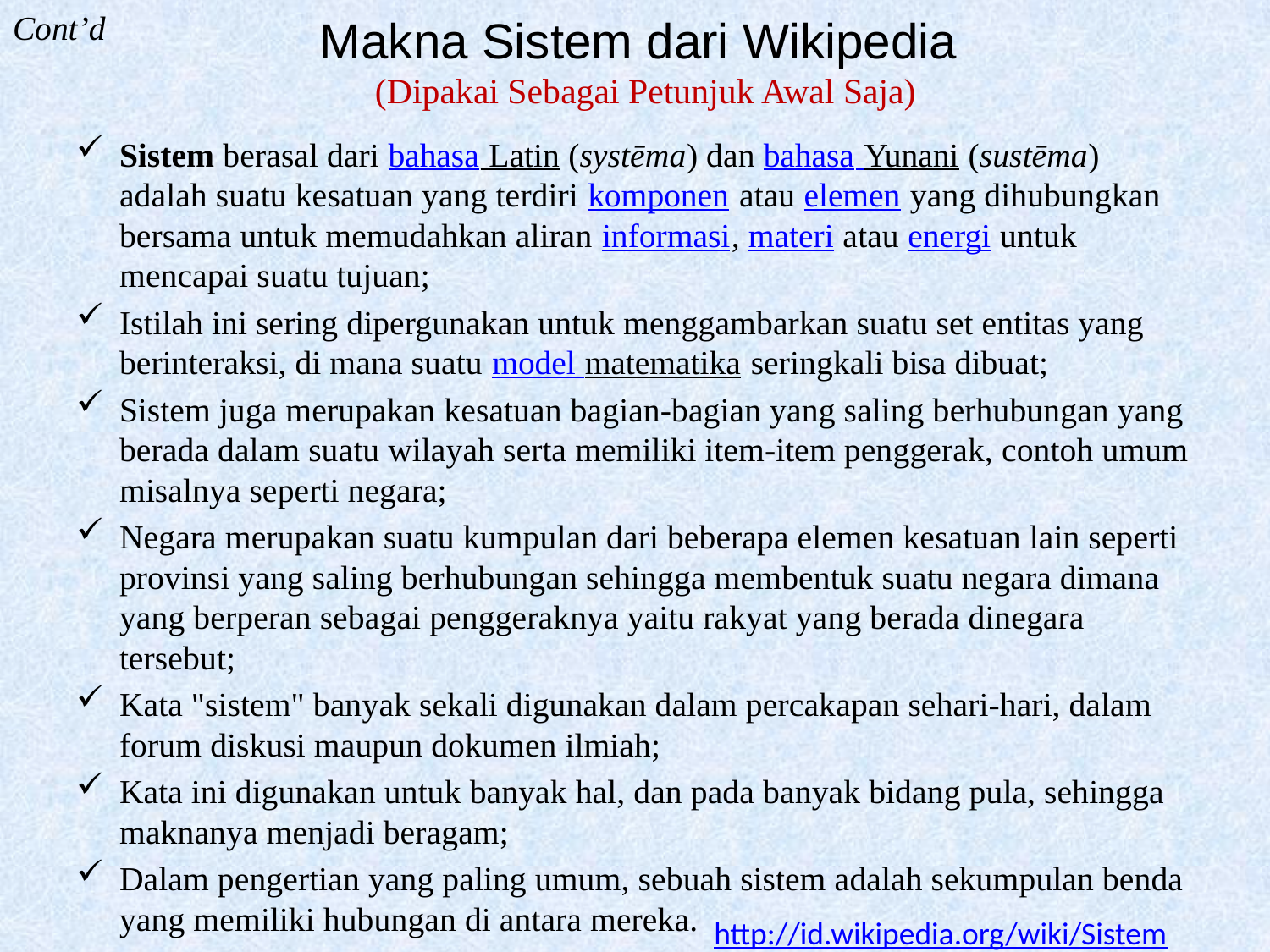

Cont’d
# Makna Sistem dari Wikipedia (Dipakai Sebagai Petunjuk Awal Saja)
Sistem berasal dari bahasa Latin (systēma) dan bahasa Yunani (sustēma) adalah suatu kesatuan yang terdiri komponen atau elemen yang dihubungkan bersama untuk memudahkan aliran informasi, materi atau energi untuk mencapai suatu tujuan;
Istilah ini sering dipergunakan untuk menggambarkan suatu set entitas yang berinteraksi, di mana suatu model matematika seringkali bisa dibuat;
Sistem juga merupakan kesatuan bagian-bagian yang saling berhubungan yang berada dalam suatu wilayah serta memiliki item-item penggerak, contoh umum misalnya seperti negara;
Negara merupakan suatu kumpulan dari beberapa elemen kesatuan lain seperti provinsi yang saling berhubungan sehingga membentuk suatu negara dimana yang berperan sebagai penggeraknya yaitu rakyat yang berada dinegara tersebut;
Kata "sistem" banyak sekali digunakan dalam percakapan sehari-hari, dalam forum diskusi maupun dokumen ilmiah;
Kata ini digunakan untuk banyak hal, dan pada banyak bidang pula, sehingga maknanya menjadi beragam;
Dalam pengertian yang paling umum, sebuah sistem adalah sekumpulan benda yang memiliki hubungan di antara mereka.

http://id.wikipedia.org/wiki/Sistem